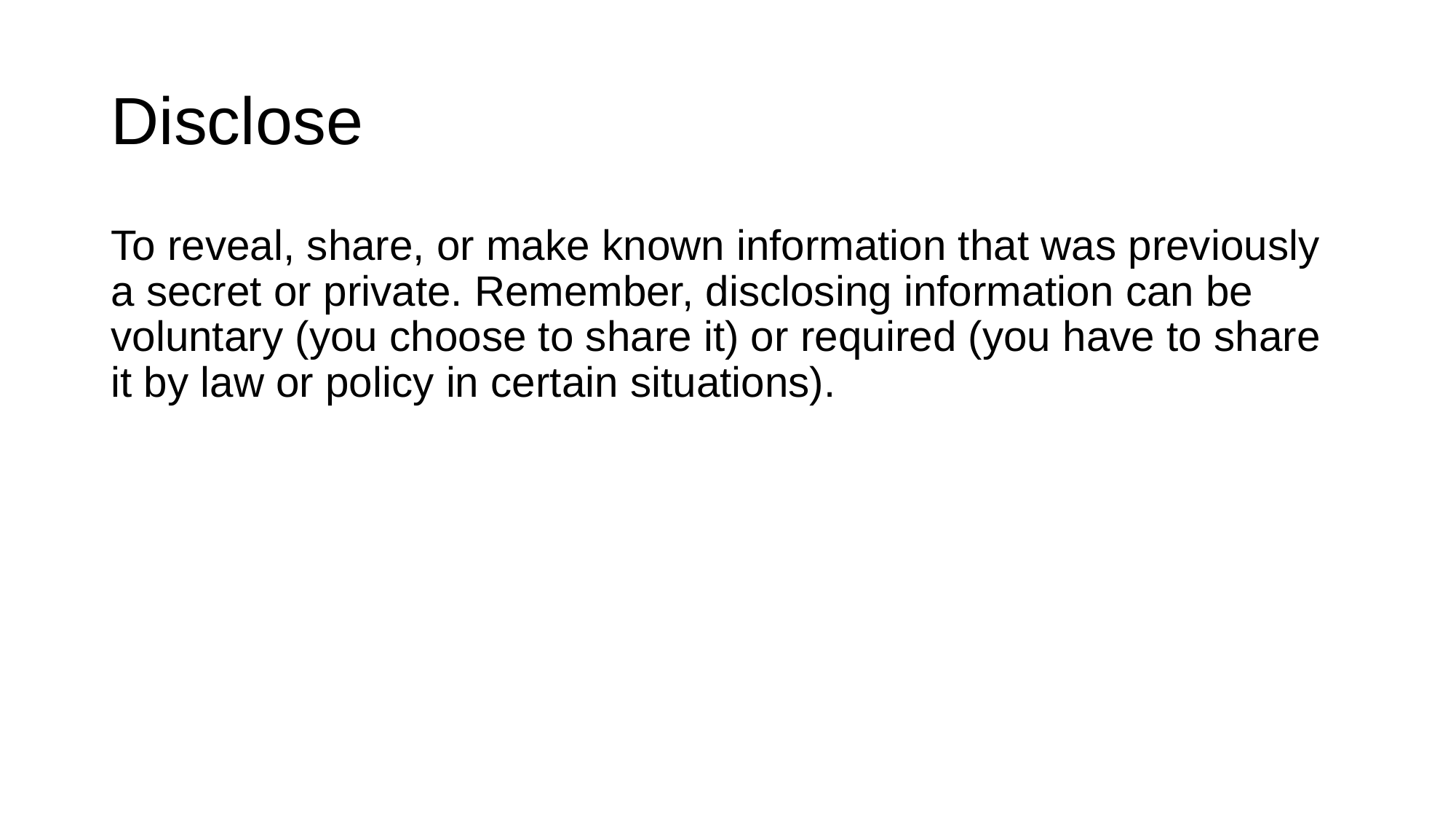

# Disclose
To reveal, share, or make known information that was previously a secret or private. Remember, disclosing information can be voluntary (you choose to share it) or required (you have to share it by law or policy in certain situations).